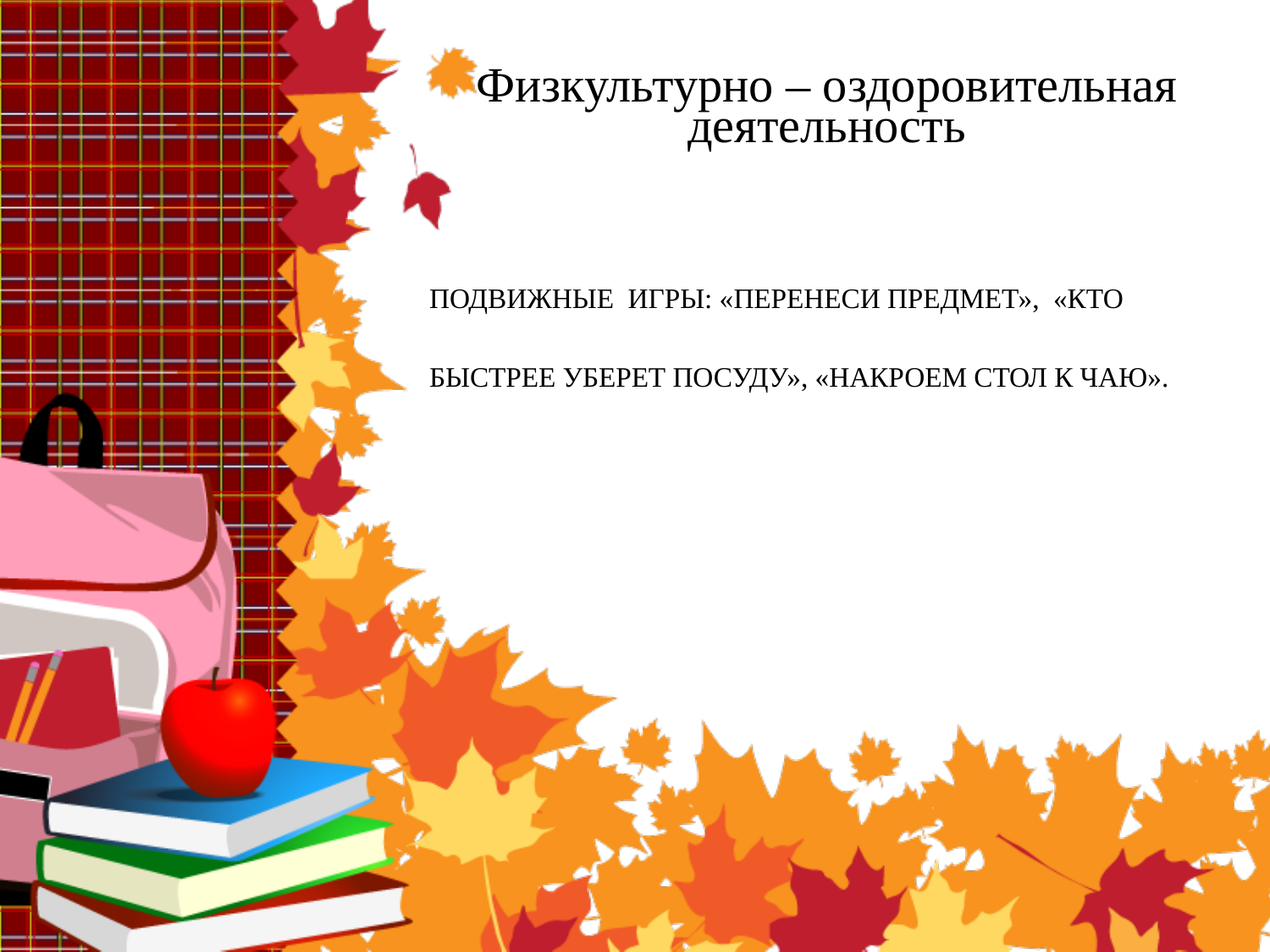

Физкультурно – оздоровительная деятельность
# Подвижные  игры: «перенеси предмет»,  «кто быстрее уберет посуду», «накроем стол к чаю».